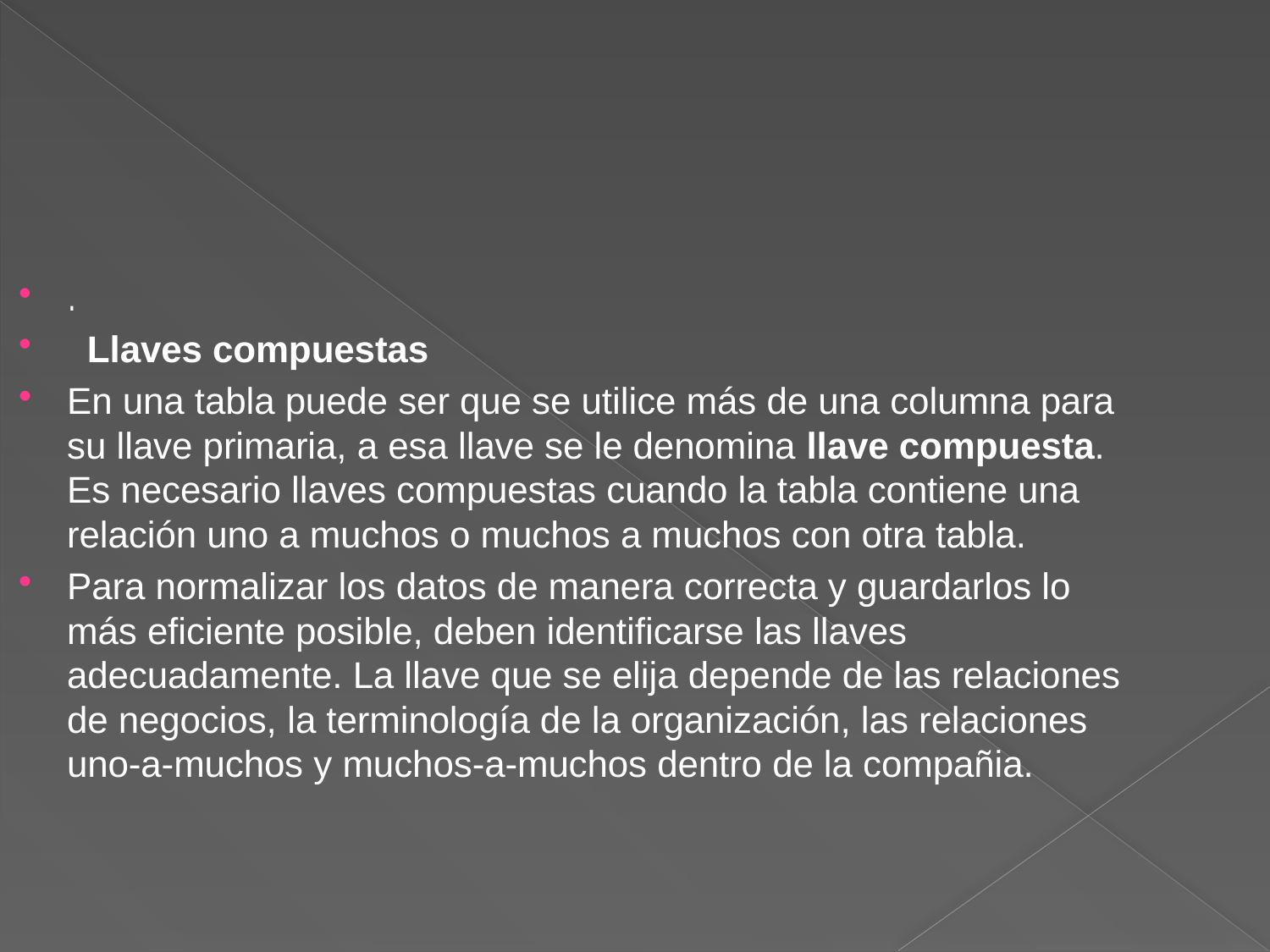

.
  Llaves compuestas
En una tabla puede ser que se utilice más de una columna para su llave primaria, a esa llave se le denomina llave compuesta. Es necesario llaves compuestas cuando la tabla contiene una relación uno a muchos o muchos a muchos con otra tabla.
Para normalizar los datos de manera correcta y guardarlos lo más eficiente posible, deben identificarse las llaves adecuadamente. La llave que se elija depende de las relaciones de negocios, la terminología de la organización, las relaciones uno-a-muchos y muchos-a-muchos dentro de la compañia.